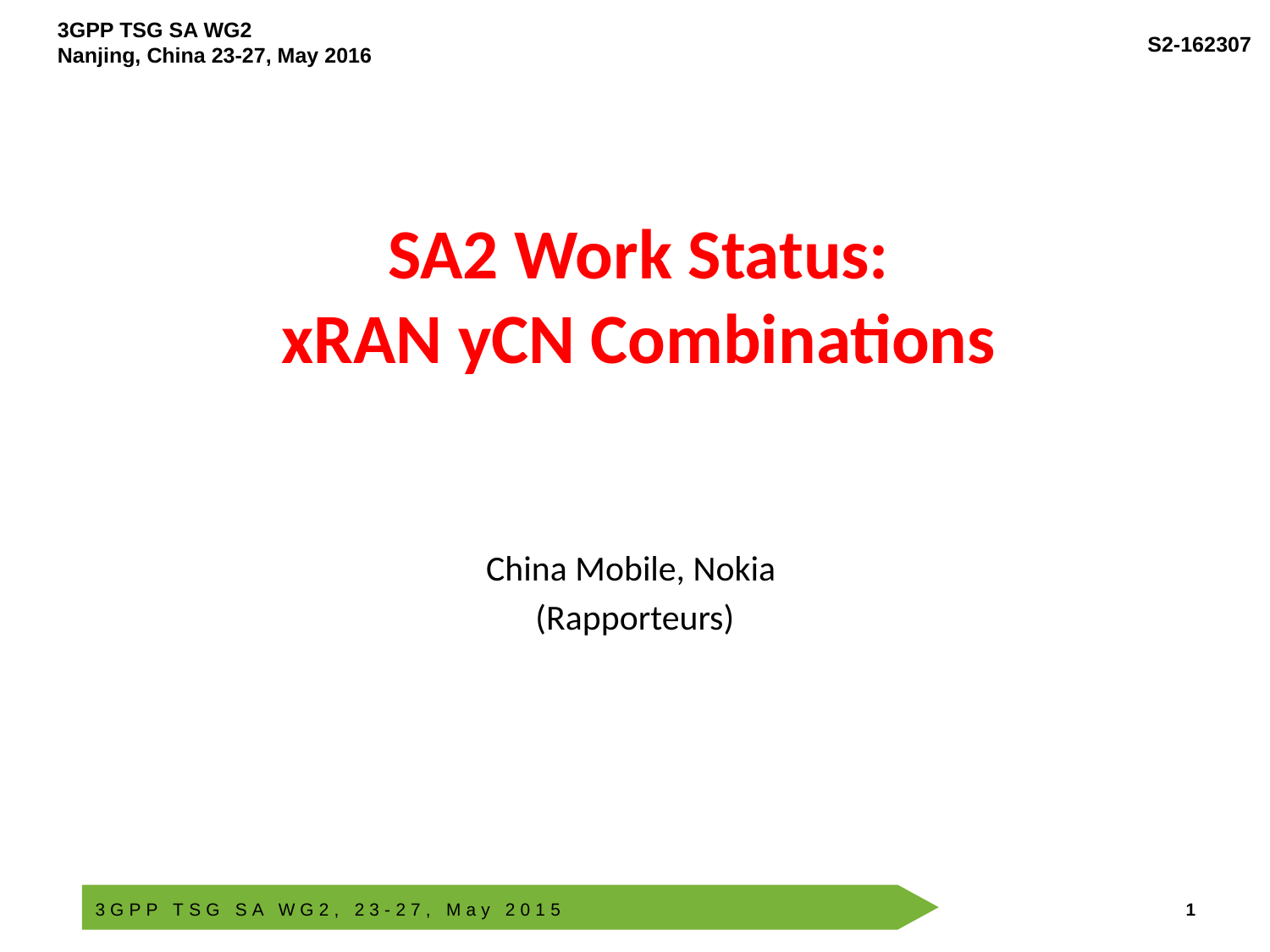

# SA2 Work Status: xRAN yCN Combinations
China Mobile, Nokia
(Rapporteurs)